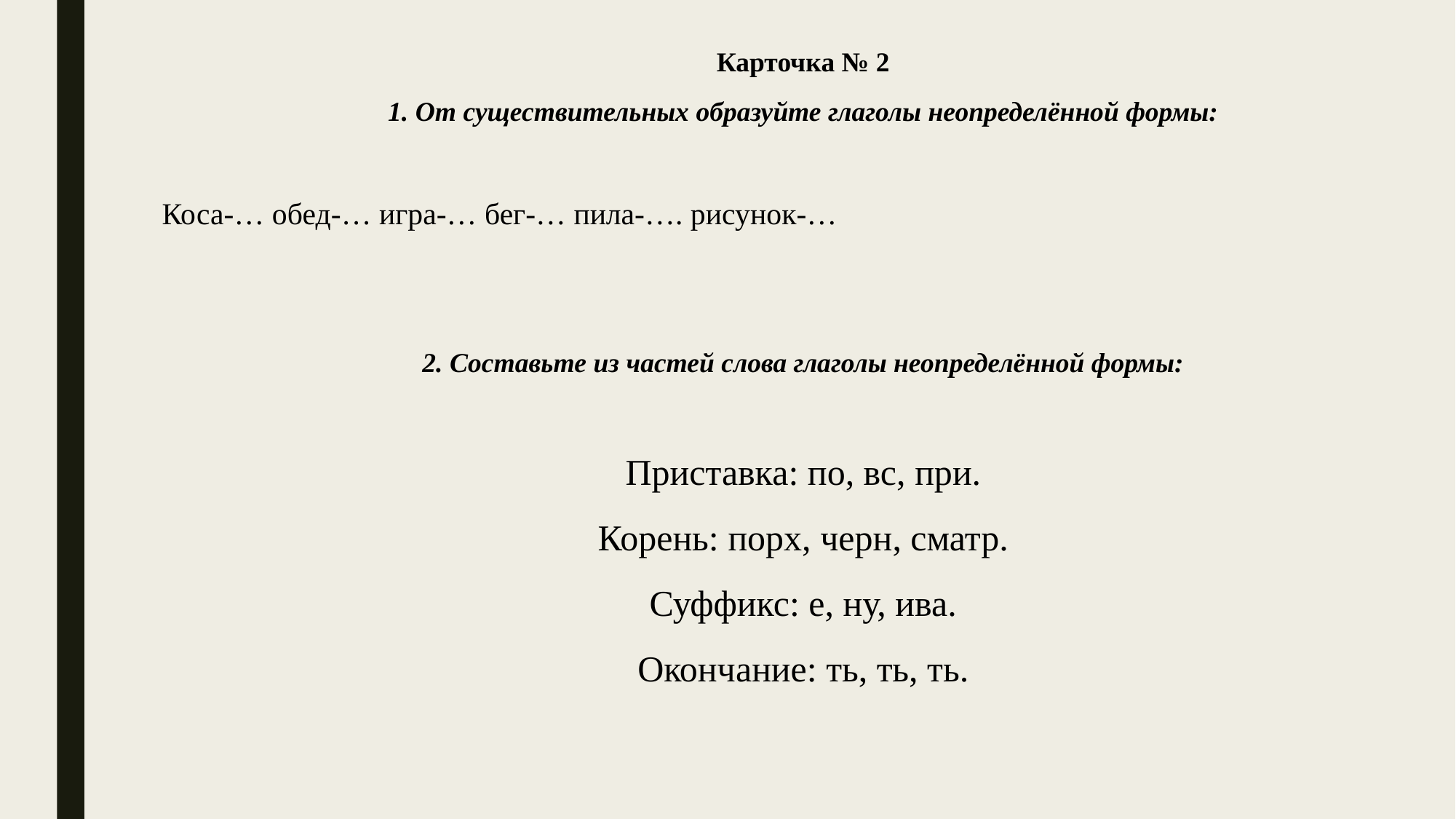

Карточка № 2
1. От существительных образуйте глаголы неопределённой формы:

Коса-… обед-… игра-… бег-… пила-…. рисунок-…

2. Составьте из частей слова глаголы неопределённой формы:

Приставка: по, вс, при.
Корень: порх, черн, сматр.
Суффикс: е, ну, ива.
Окончание: ть, ть, ть.